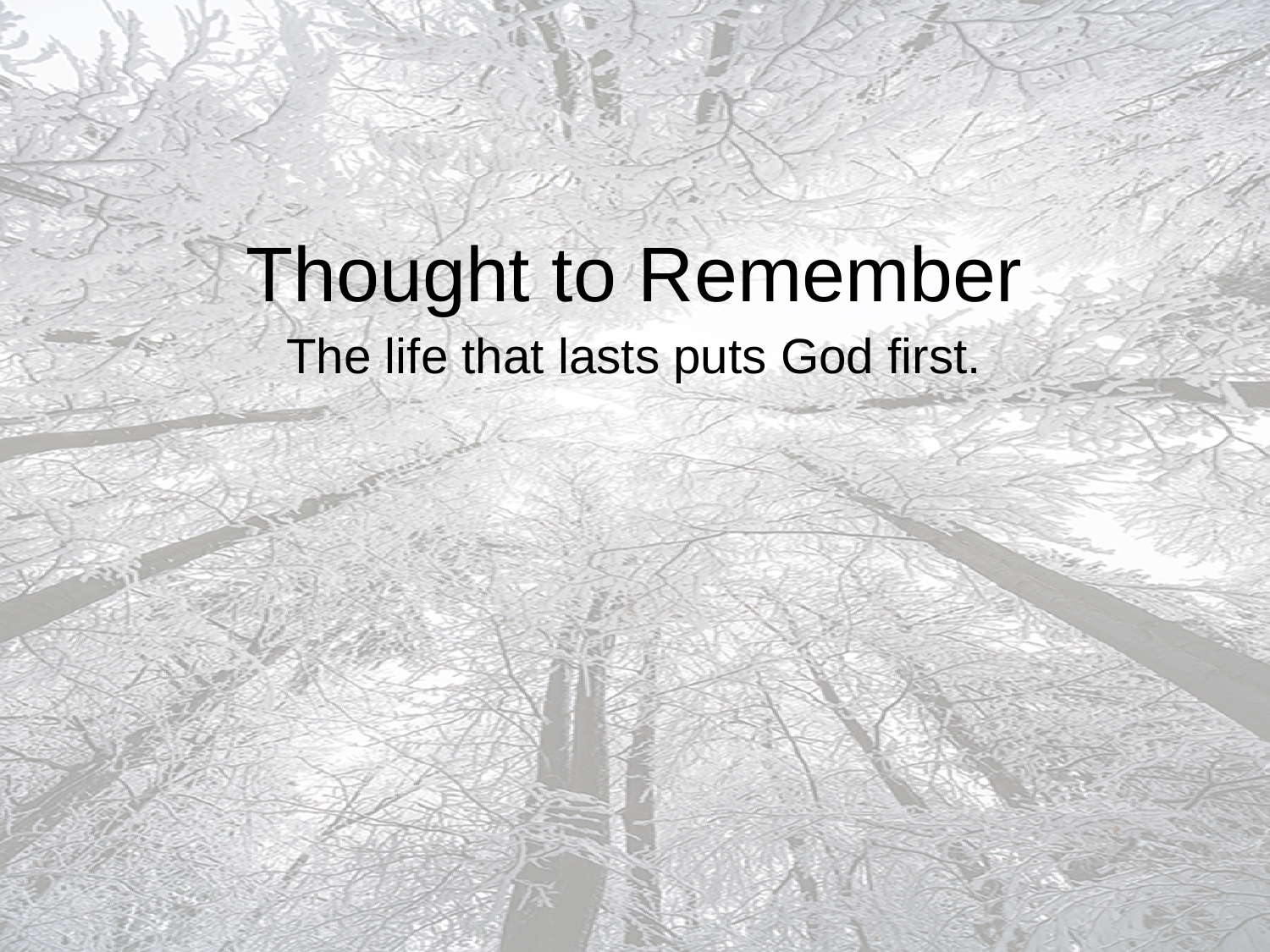

# Thought to Remember
The life that lasts puts God first.